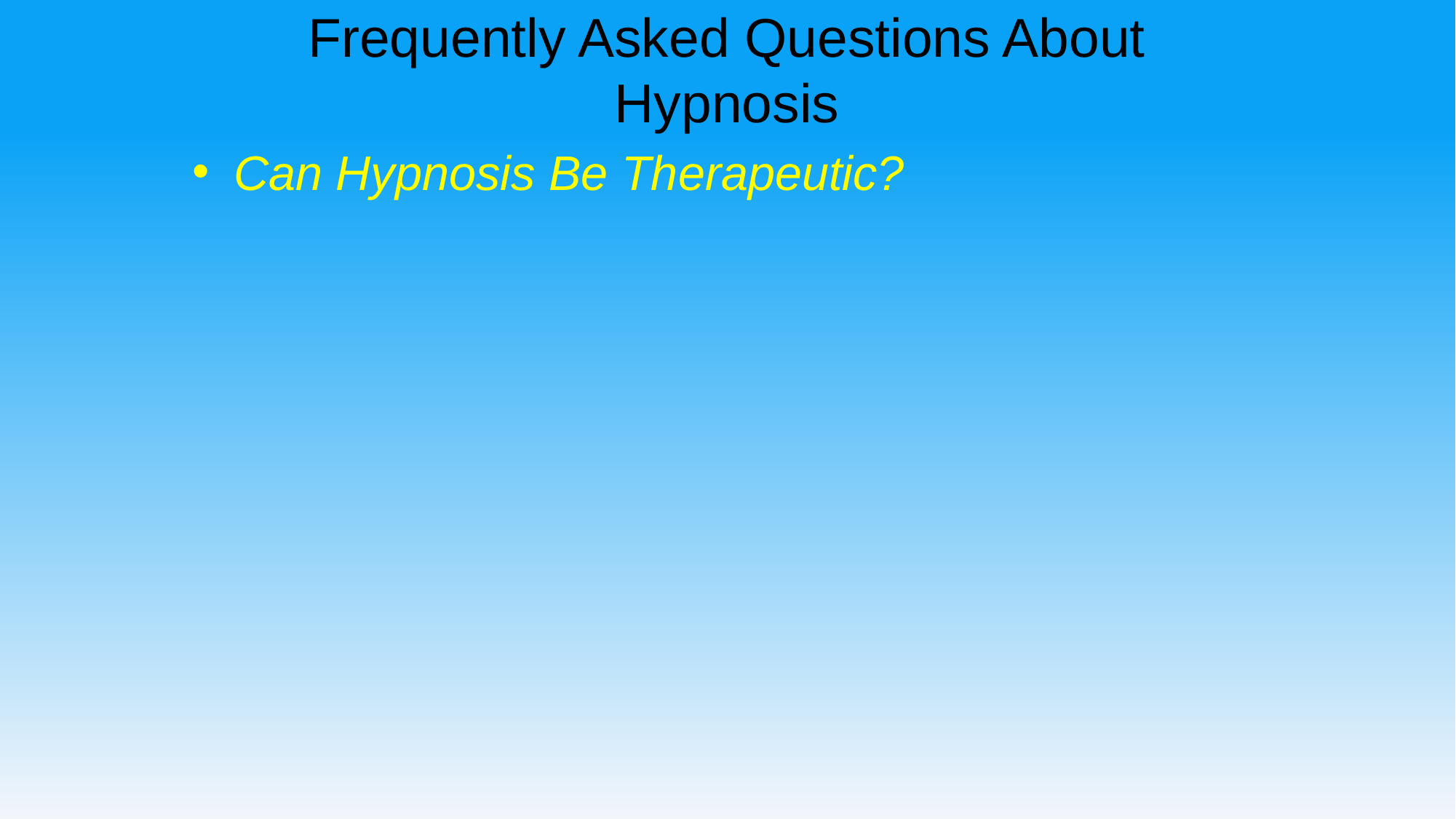

# Frequently Asked Questions About Hypnosis
Can Hypnosis Be Therapeutic?